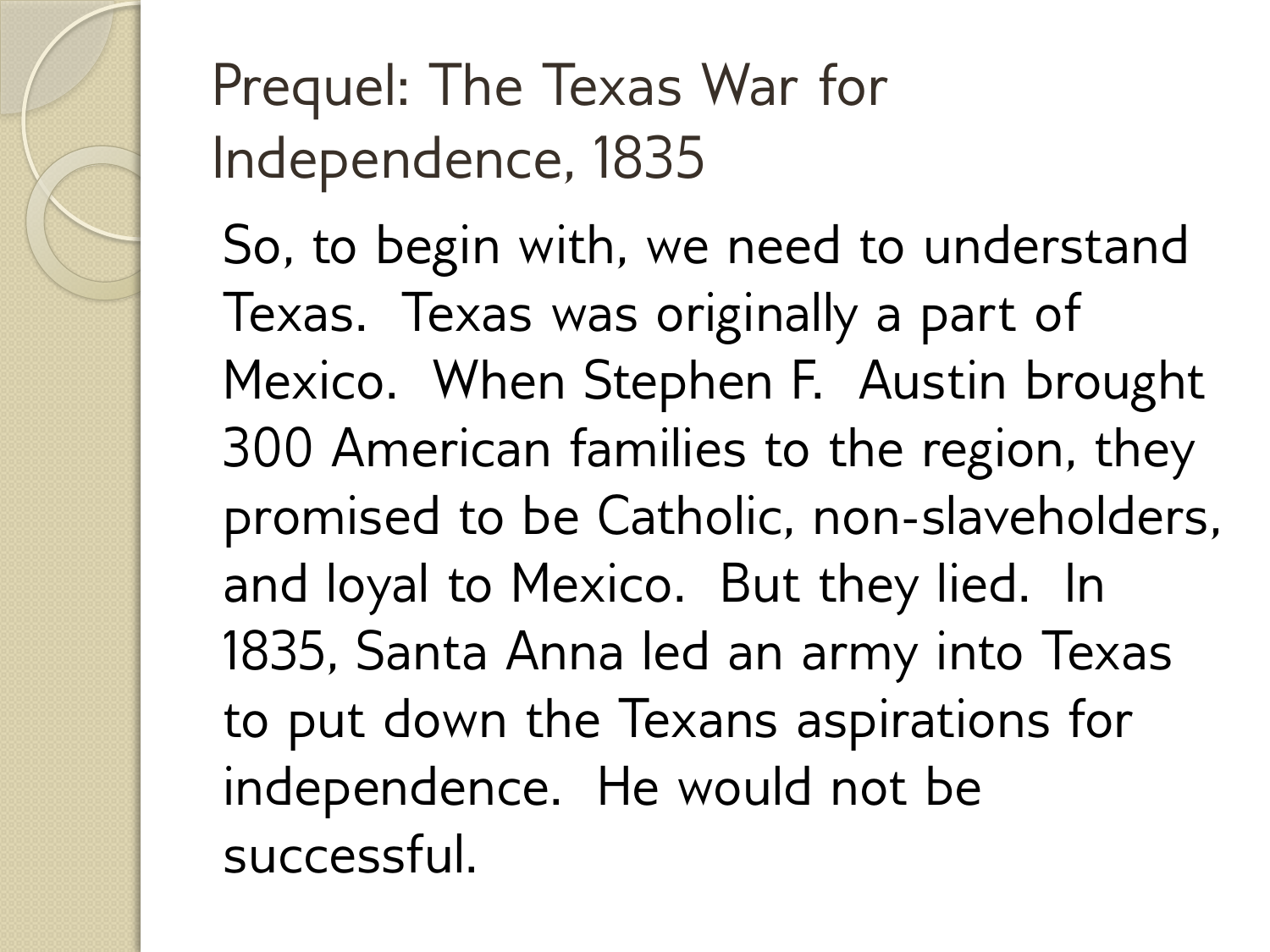

# Prequel: The Texas War for Independence, 1835
So, to begin with, we need to understand Texas.  Texas was originally a part of Mexico.  When Stephen F.  Austin brought 300 American families to the region, they promised to be Catholic, non-slaveholders, and loyal to Mexico.  But they lied.  In 1835, Santa Anna led an army into Texas to put down the Texans aspirations for independence.  He would not be successful.